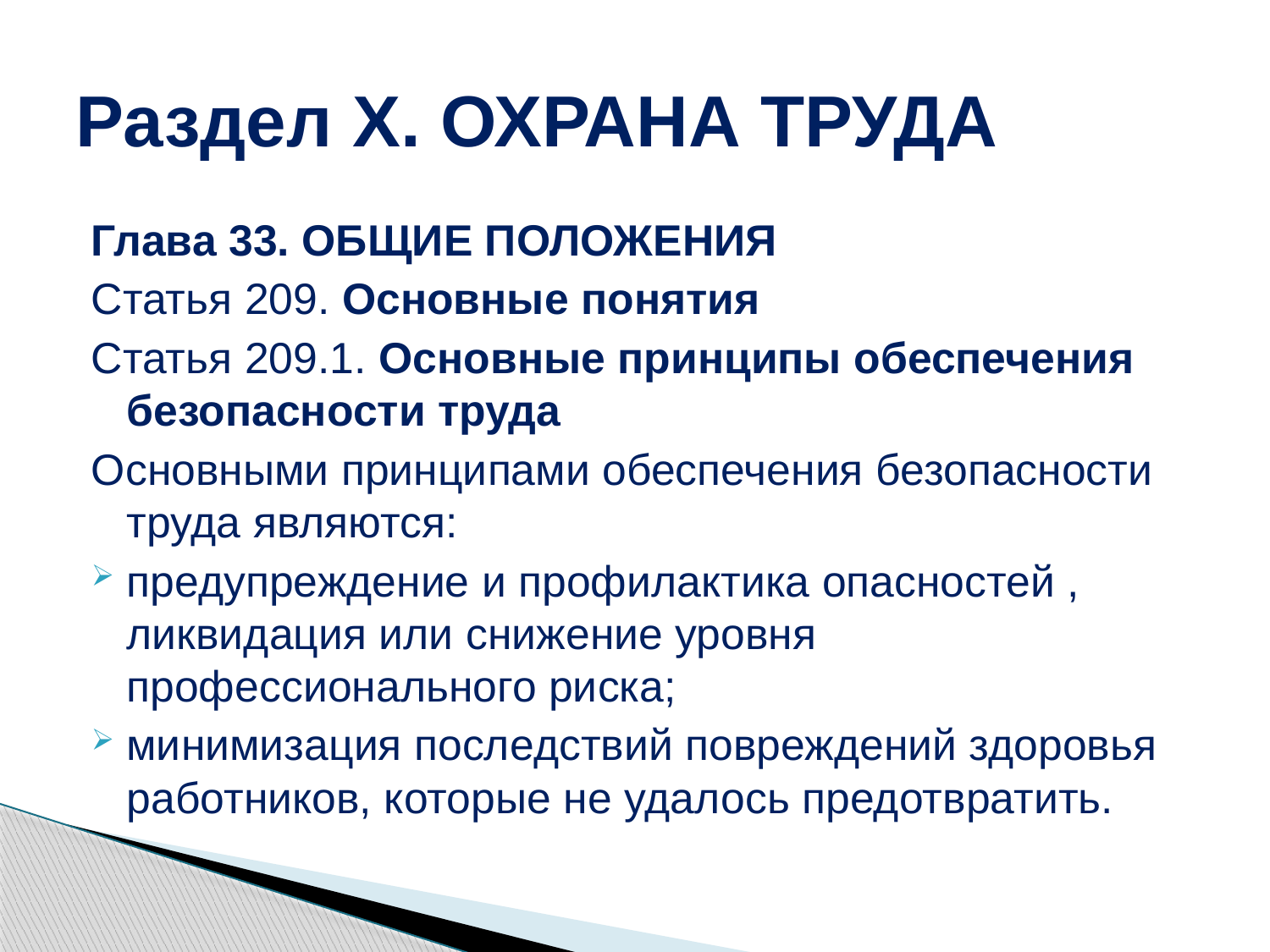

# Раздел X. ОХРАНА ТРУДА
Глава 33. ОБЩИЕ ПОЛОЖЕНИЯ
Статья 209. Основные понятия
Статья 209.1. Основные принципы обеспечения безопасности труда
Основными принципами обеспечения безопасности труда являются:
предупреждение и профилактика опасностей , ликвидация или снижение уровня профессионального риска;
минимизация последствий повреждений здоровья  работников, которые не удалось предотвратить.